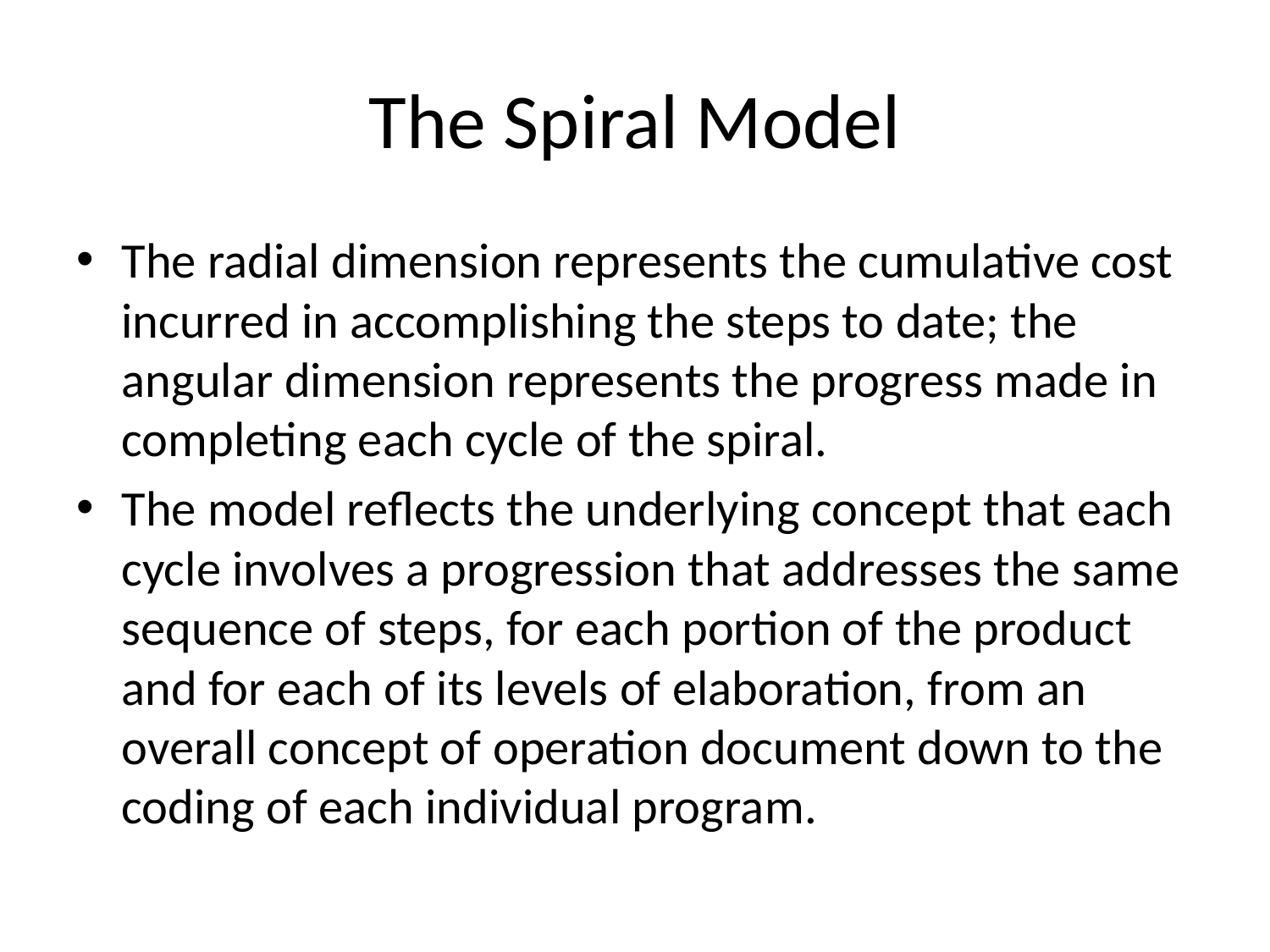

# The Spiral Model
The radial dimension represents the cumulative cost incurred in accomplishing the steps to date; the angular dimension represents the progress made in completing each cycle of the spiral.
The model reflects the underlying concept that each cycle involves a progression that addresses the same sequence of steps, for each portion of the product and for each of its levels of elaboration, from an overall concept of operation document down to the coding of each individual program.